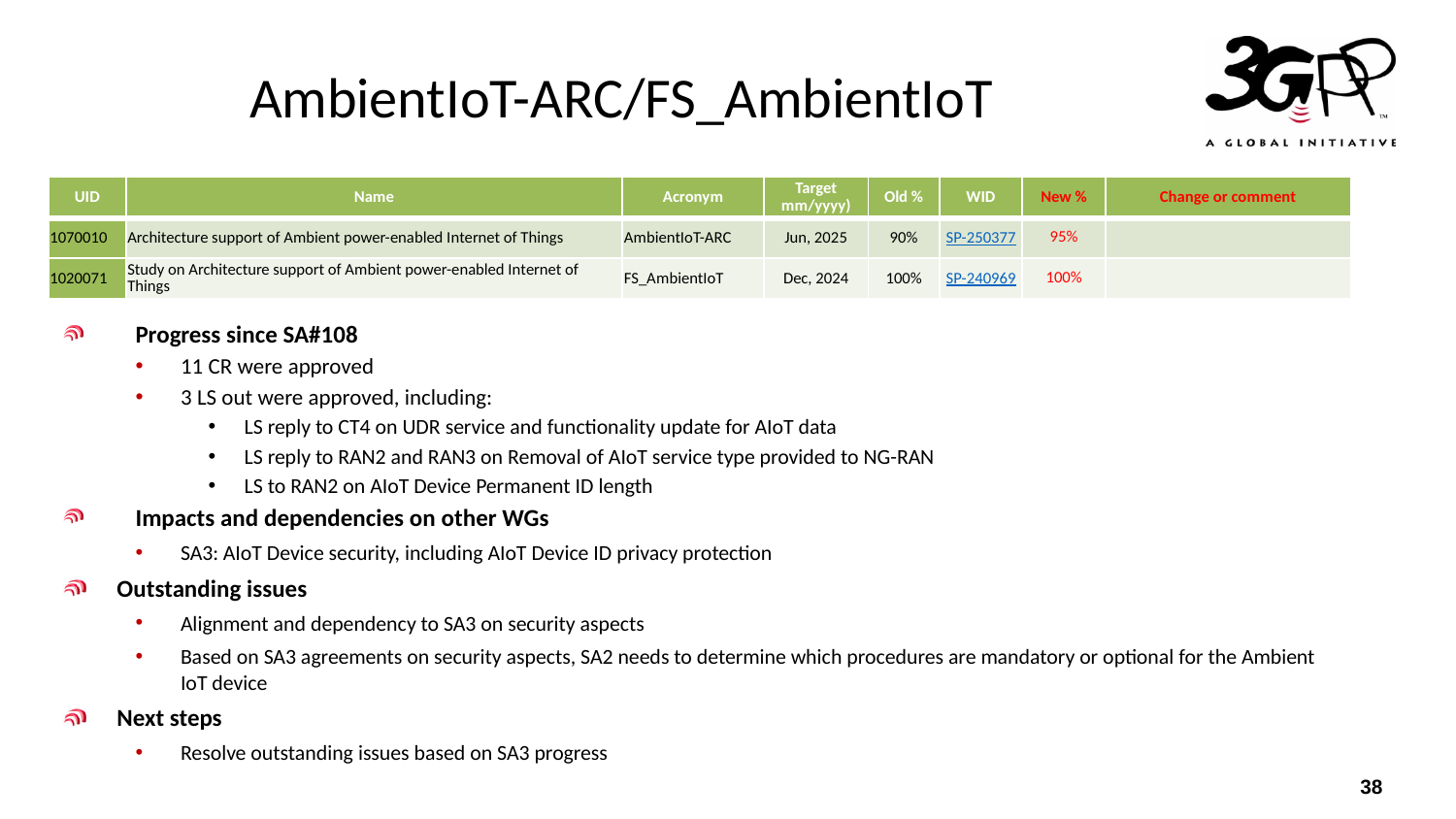

# AmbientIoT-ARC/FS_AmbientIoT
| UID | Name | Acronym | Target mm/yyyy) | Old % | WID | New % | Change or comment |
| --- | --- | --- | --- | --- | --- | --- | --- |
| 1070010 | Architecture support of Ambient power-enabled Internet of Things | AmbientIoT-ARC | Jun, 2025 | 90% | SP-250377 | 95% |  |
| 1020071 | Study on Architecture support of Ambient power-enabled Internet of Things | FS\_AmbientIoT | Dec, 2024 | 100% | SP-240969 | 100% |  |
Progress since SA#108
11 CR were approved
3 LS out were approved, including:
LS reply to CT4 on UDR service and functionality update for AIoT data
LS reply to RAN2 and RAN3 on Removal of AIoT service type provided to NG-RAN
LS to RAN2 on AIoT Device Permanent ID length
Impacts and dependencies on other WGs
SA3: AIoT Device security, including AIoT Device ID privacy protection
Outstanding issues
Alignment and dependency to SA3 on security aspects
Based on SA3 agreements on security aspects, SA2 needs to determine which procedures are mandatory or optional for the Ambient IoT device
Next steps
Resolve outstanding issues based on SA3 progress